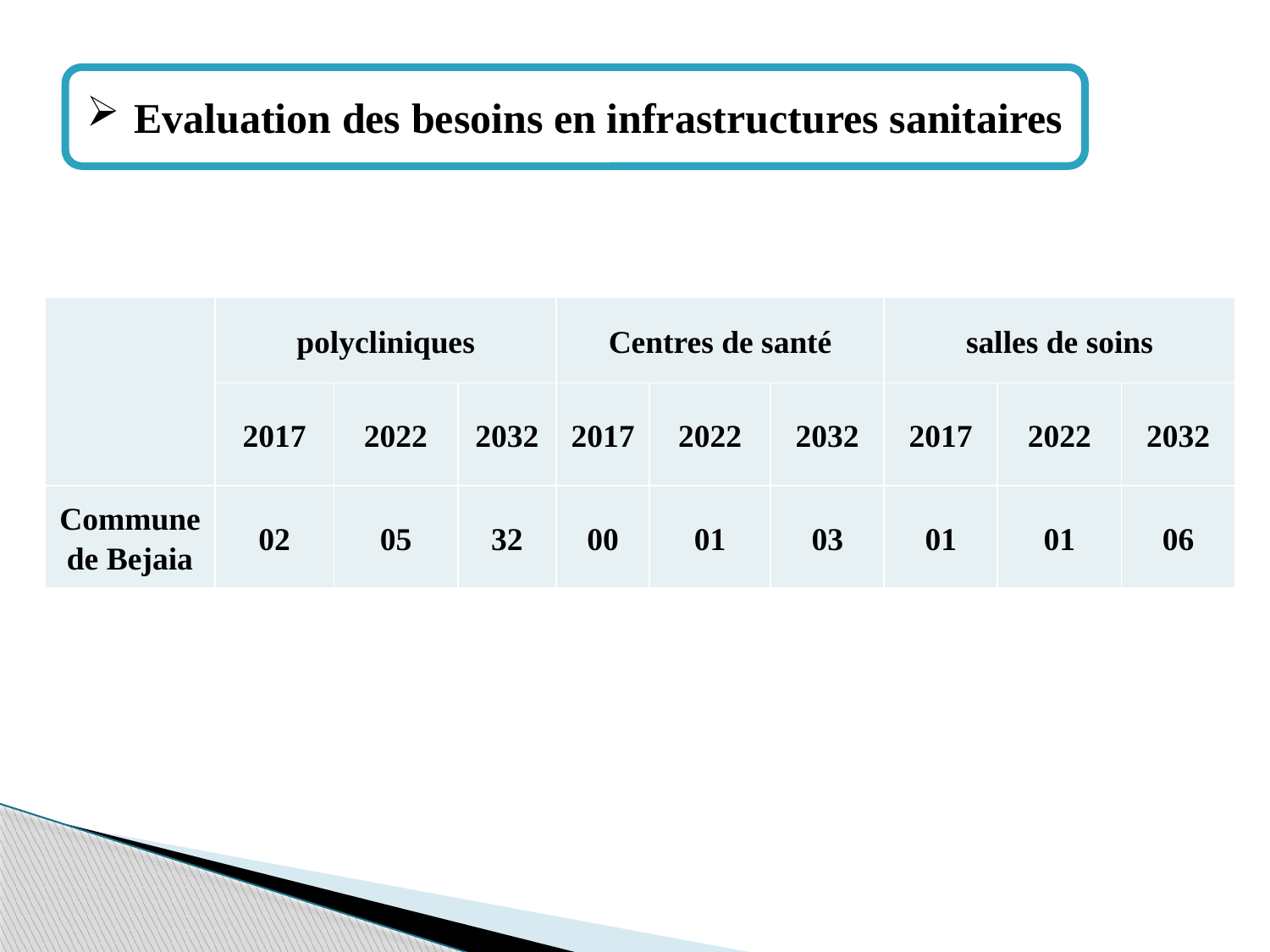

Evaluation des besoins en infrastructures sanitaires
|  | polycliniques |  |  | Centres de santé |  |  | salles de soins |  |  |
| --- | --- | --- | --- | --- | --- | --- | --- | --- | --- |
|  | 2017 | 2022 | 2032 | 2017 | 2022 | 2032 | 2017 | 2022 | 2032 |
| Commune de Bejaia | 02 | 05 | 32 | 00 | 01 | 03 | 01 | 01 | 06 |